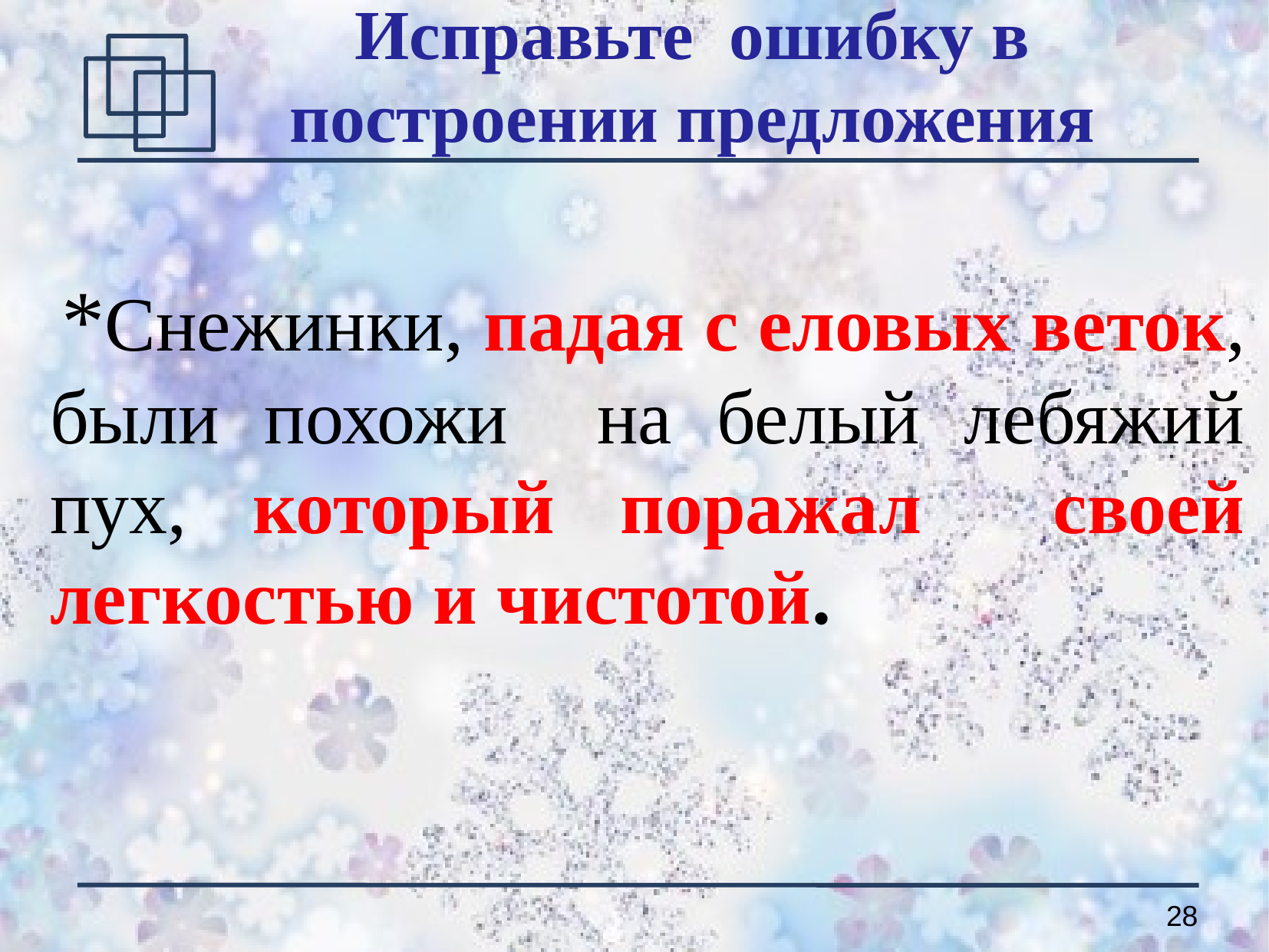

# Исправьте  ошибку в построении предложения
 *Снежинки, падая с еловых веток, были похожи  на белый лебяжий пух, который поражал  своей легкостью и чистотой.